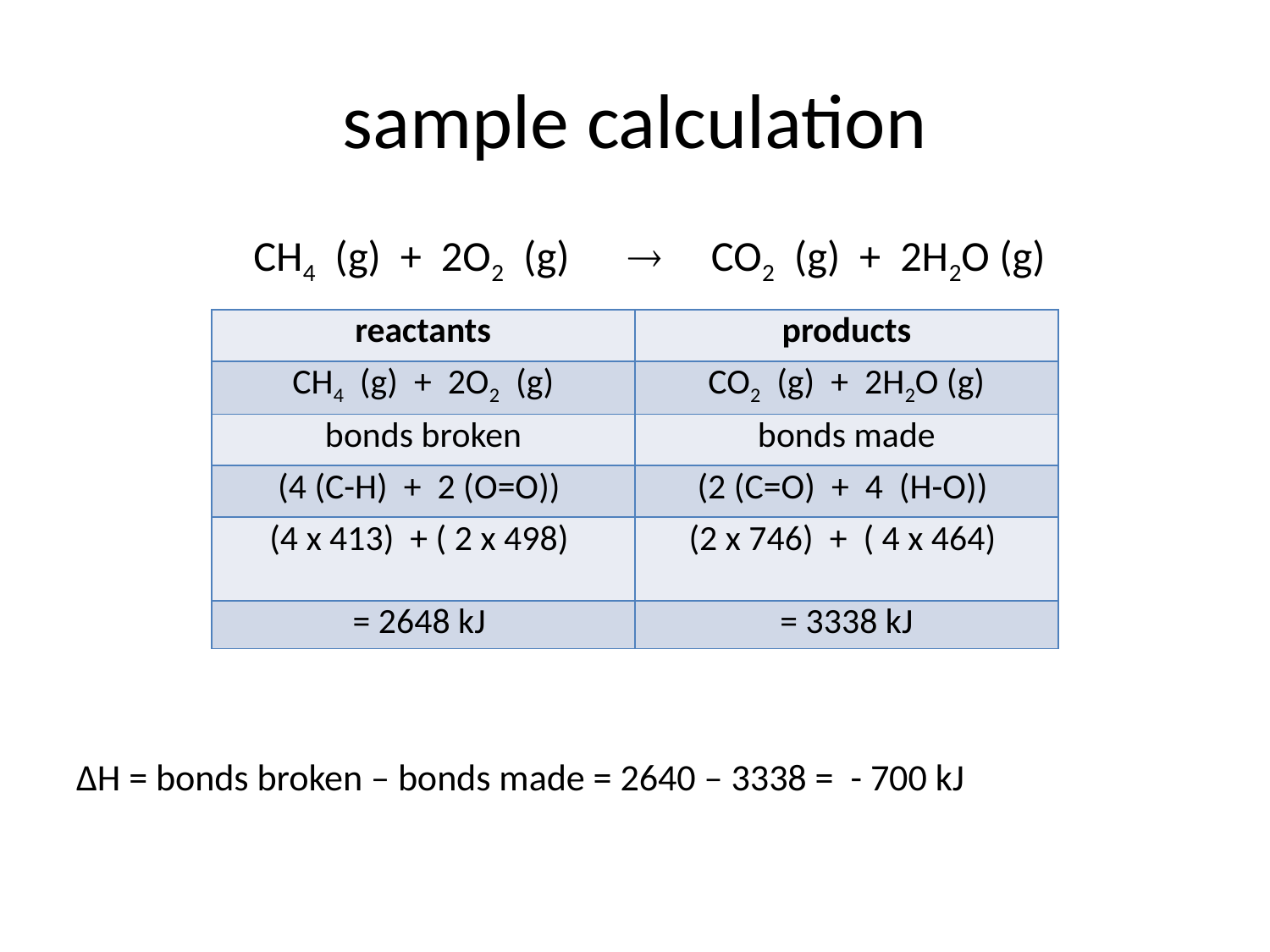

# sample calculation
   CH4  (g)  +  2O2  (g)      →     CO2  (g)  +  2H2O (g)

ΔH = bonds broken – bonds made = 2640 – 3338 =  - 700 kJ

| reactants | products |
| --- | --- |
| CH4 (g) + 2O2 (g) | CO2 (g) + 2H2O (g) |
| bonds broken | bonds made |
| (4 (C-H) + 2 (O=O)) | (2 (C=O) + 4 (H-O)) |
| (4 x 413) + ( 2 x 498) | (2 x 746) + ( 4 x 464) |
| = 2648 kJ | = 3338 kJ |